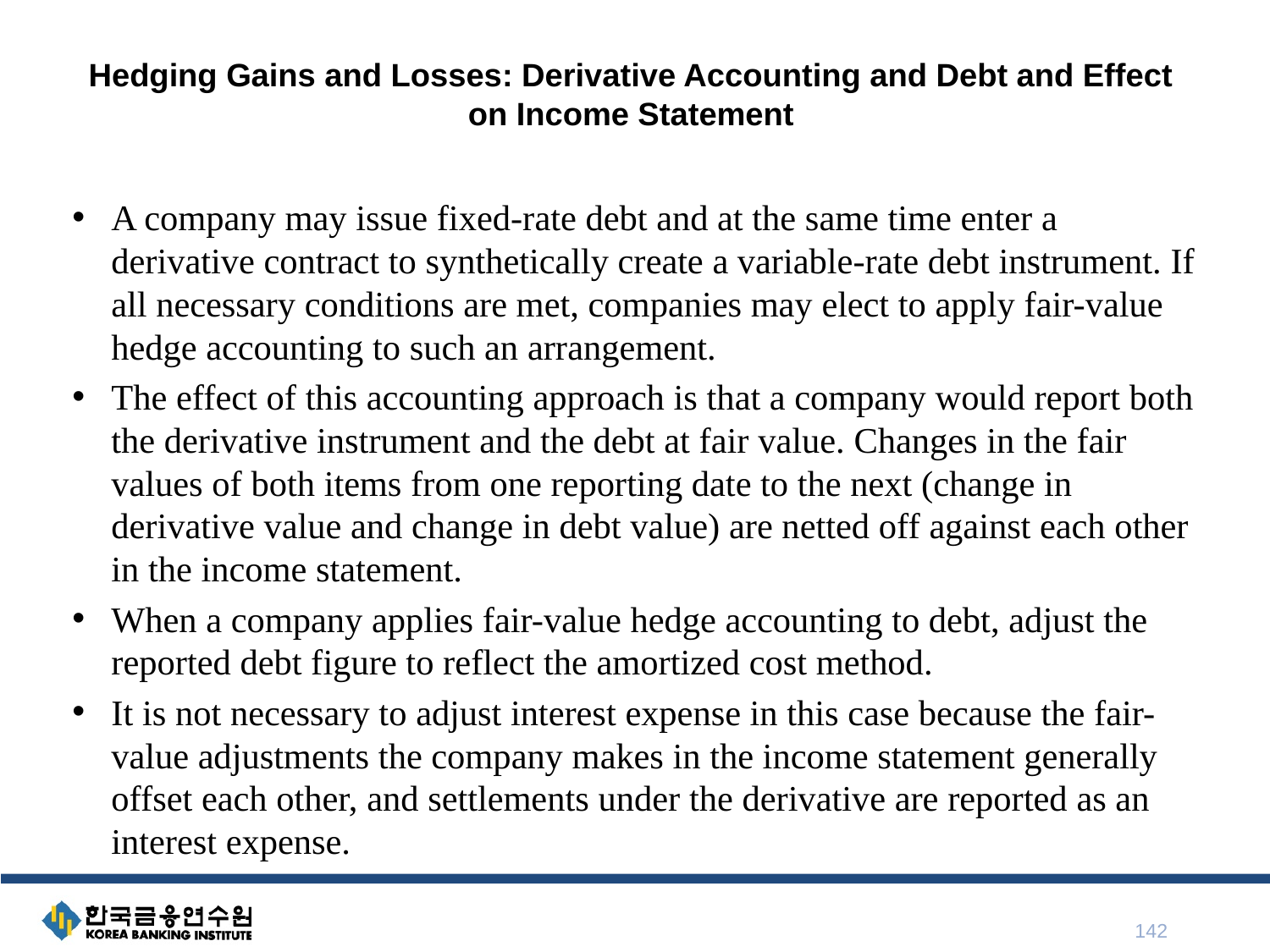

# Hedging Gains and Losses: Derivative Accounting and Debt and Effect on Income Statement
A company may issue fixed-rate debt and at the same time enter a derivative contract to synthetically create a variable-rate debt instrument. If all necessary conditions are met, companies may elect to apply fair-value hedge accounting to such an arrangement.
The effect of this accounting approach is that a company would report both the derivative instrument and the debt at fair value. Changes in the fair values of both items from one reporting date to the next (change in derivative value and change in debt value) are netted off against each other in the income statement.
When a company applies fair-value hedge accounting to debt, adjust the reported debt figure to reflect the amortized cost method.
It is not necessary to adjust interest expense in this case because the fair-value adjustments the company makes in the income statement generally offset each other, and settlements under the derivative are reported as an interest expense.
142